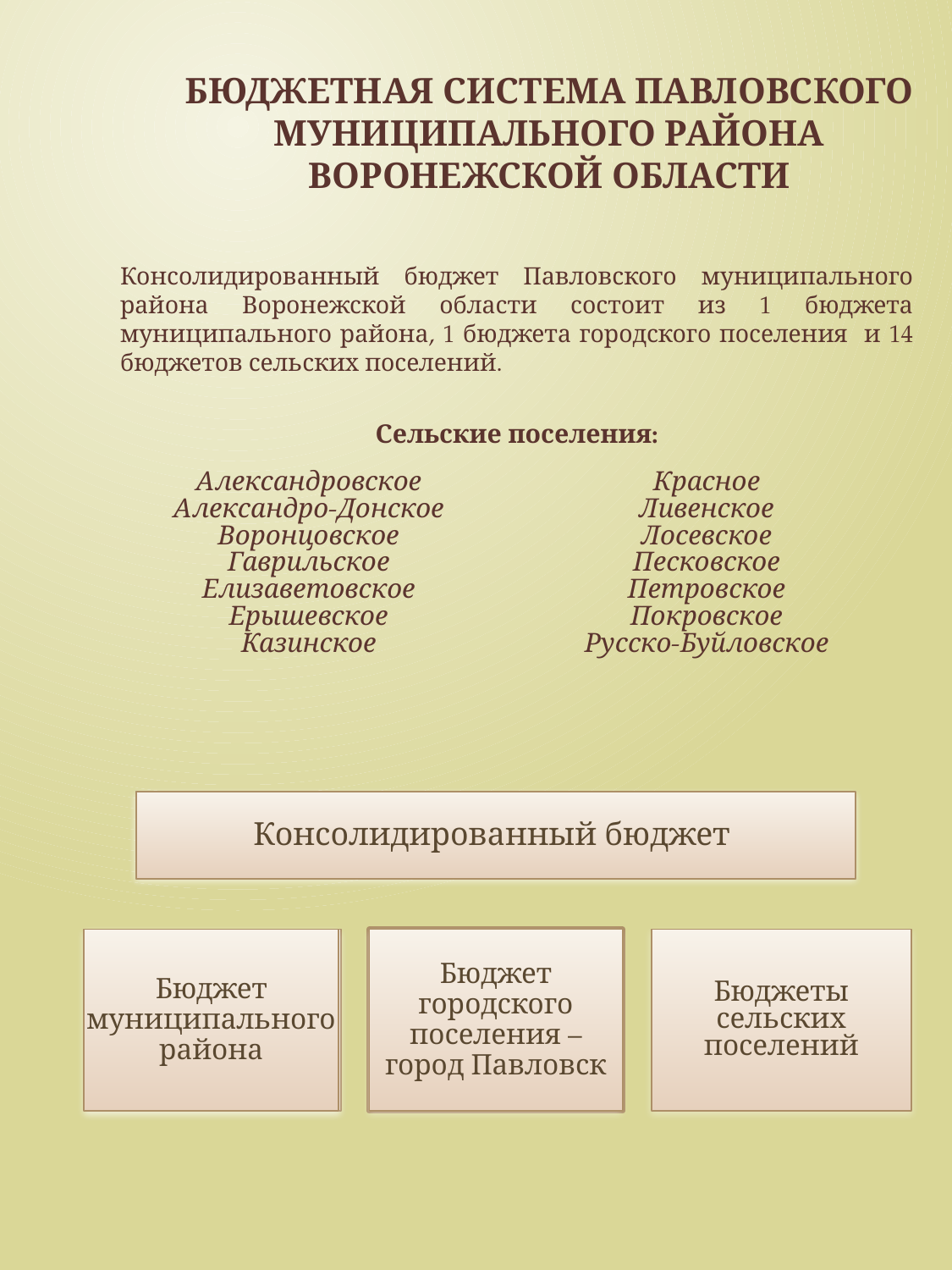

БЮДЖЕТНАЯ СИСТЕМА ПАВЛОВСКОГО МУНИЦИПАЛЬНОГО РАЙОНА ВОРОНЕЖСКОЙ ОБЛАСТИ

Консолидированный бюджет Павловского муниципального района Воронежской области состоит из 1 бюджета муниципального района, 1 бюджета городского поселения  и 14 бюджетов сельских поселений.

Сельские поселения:

| Александровское Александро-Донское Воронцовское Гаврильское Елизаветовское Ерышевское Казинское | Красное Ливенское Лосевское Песковское Петровское Покровское Русско-Буйловское |
| --- | --- |

Консолидированный бюджет

Бюджет муниципального района

Бюджет городского поселения – город Павловск

Бюджеты сельских поселений